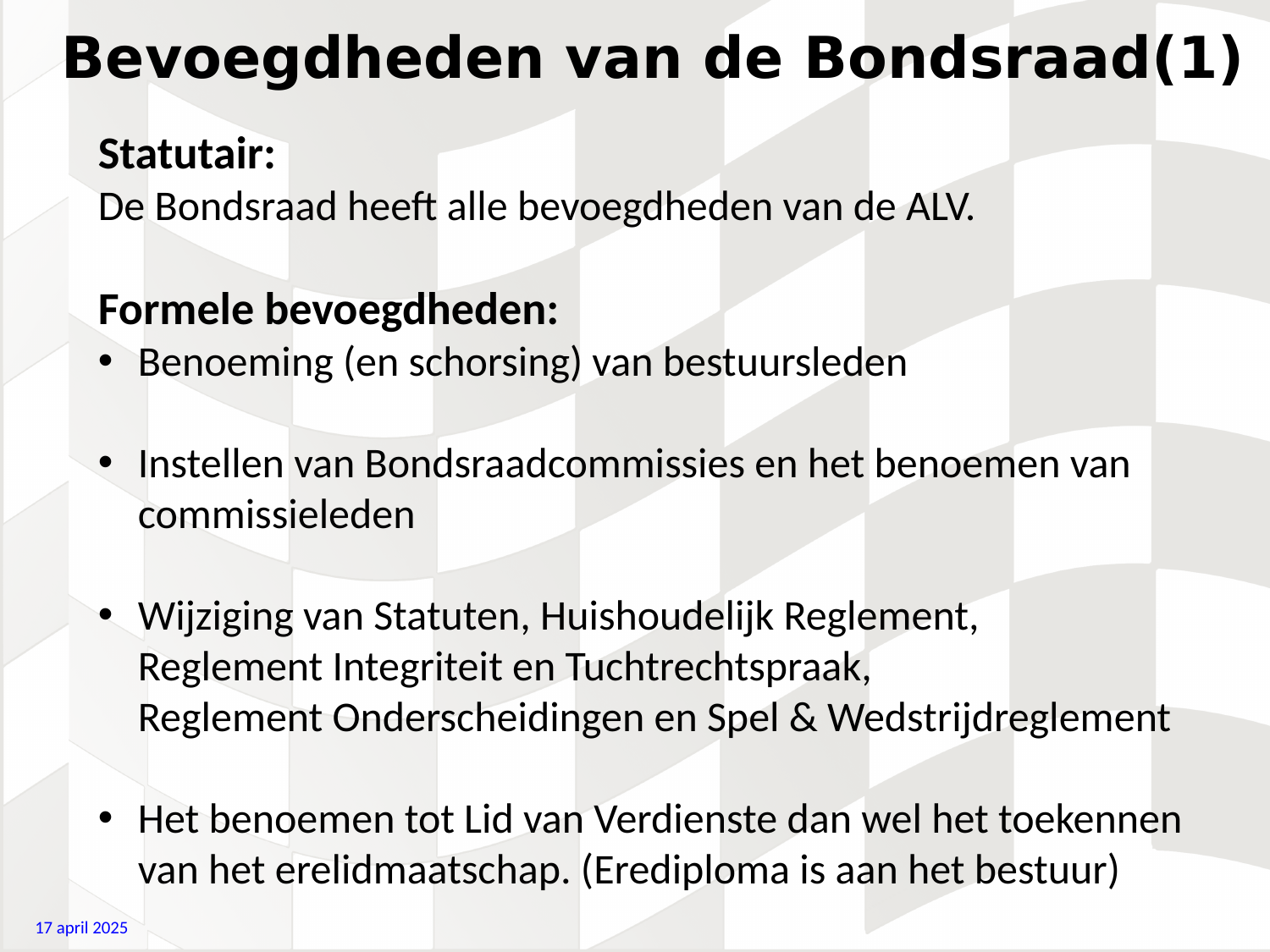

# Bevoegdheden van de Bondsraad(1)
Statutair:
De Bondsraad heeft alle bevoegdheden van de ALV.
Formele bevoegdheden:
Benoeming (en schorsing) van bestuursleden
Instellen van Bondsraadcommissies en het benoemen van commissieleden
Wijziging van Statuten, Huishoudelijk Reglement,
Reglement Integriteit en Tuchtrechtspraak,
Reglement Onderscheidingen en Spel & Wedstrijdreglement
Het benoemen tot Lid van Verdienste dan wel het toekennen van het erelidmaatschap. (Erediploma is aan het bestuur)
17 april 2025